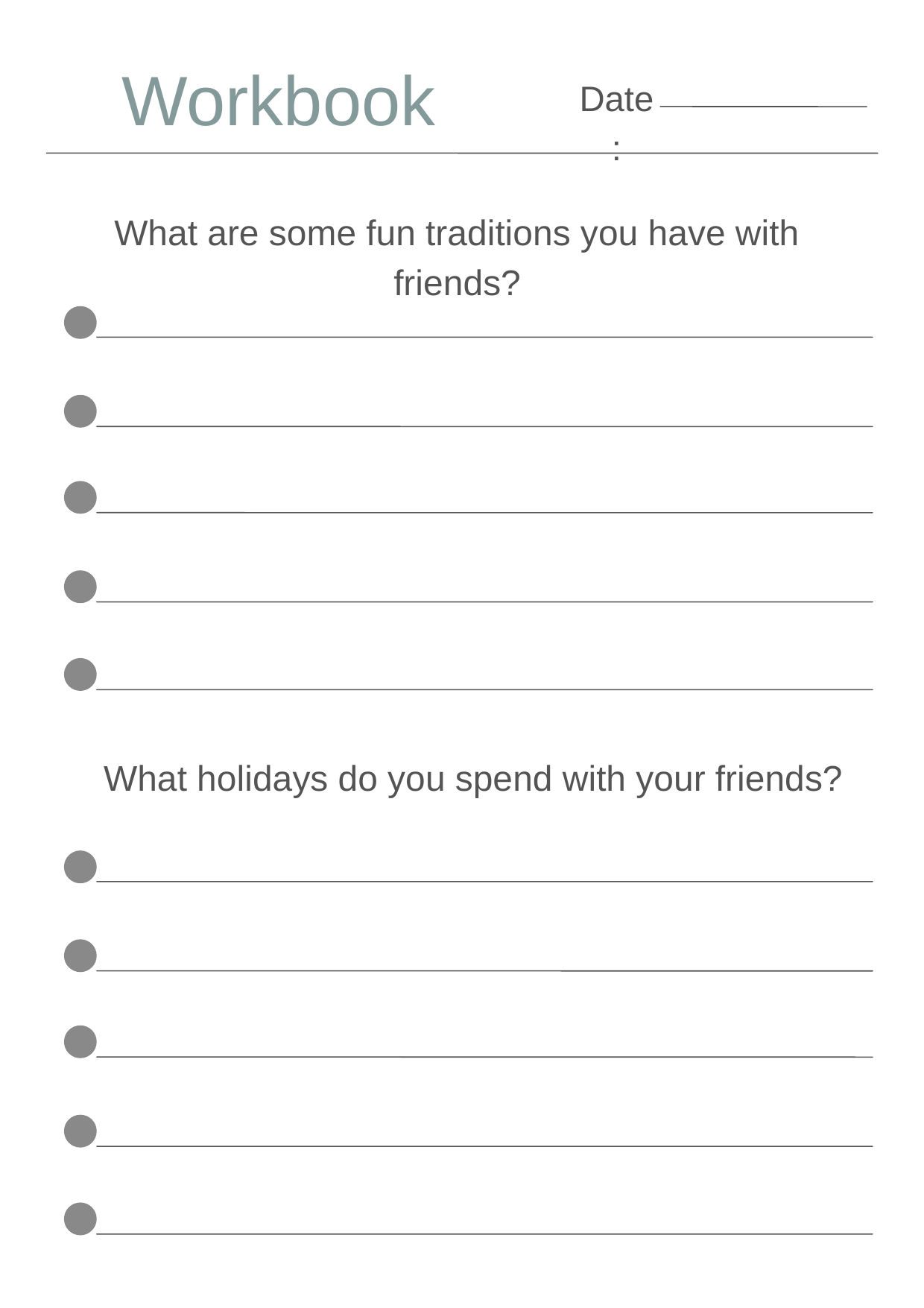

Workbook
Date:

What are some fun traditions you have with friends?

What holidays do you spend with your friends?